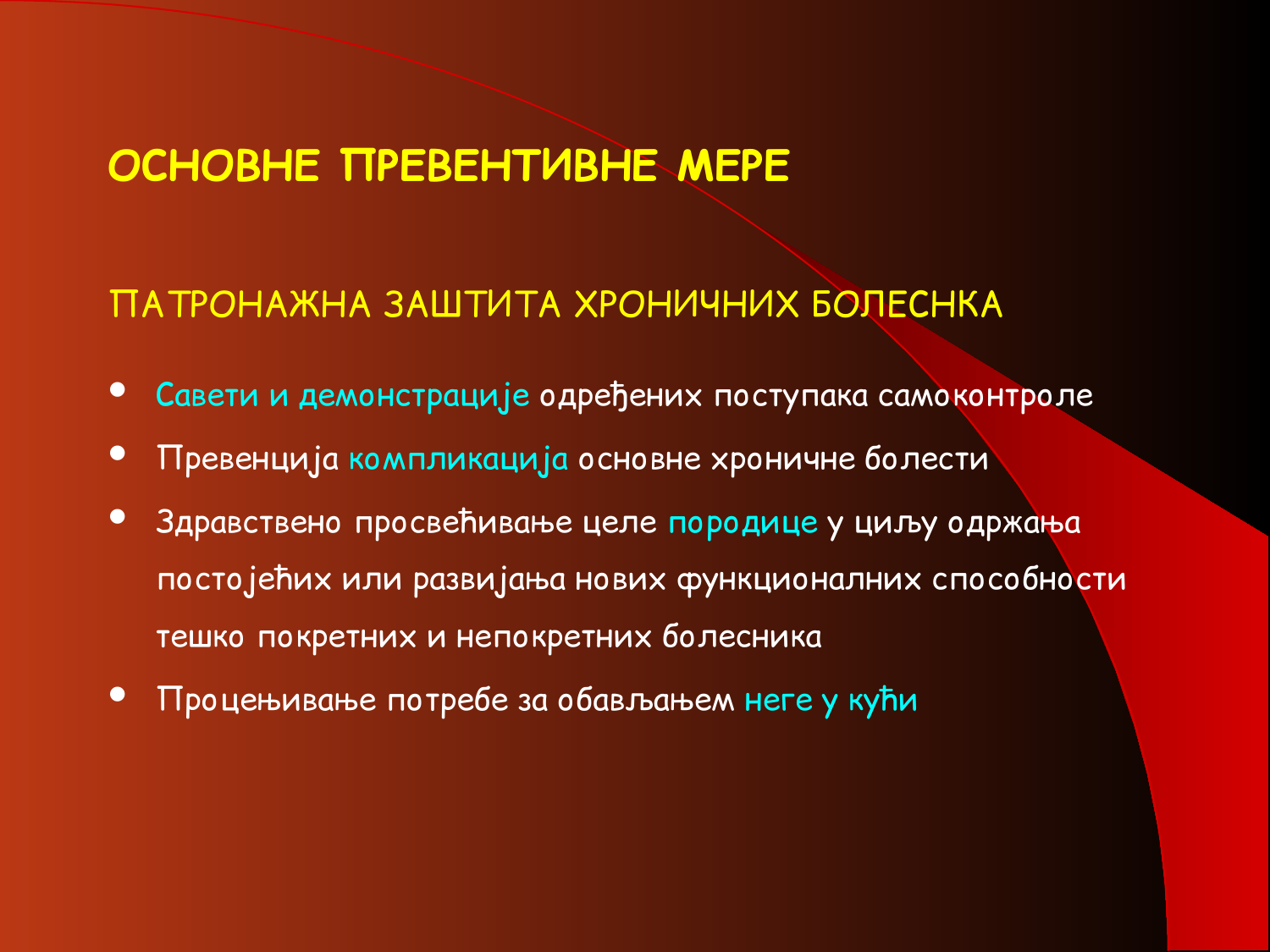

# ОСНОВНЕ ПРЕВЕНТИВНЕ МЕРЕ
ПАТРОНАЖНА ЗАШТИТА ХРОНИЧНИХ БОЛЕСНКА

Савети и демонстрације одређених поступака самоконтроле
Превенција компликација основне хроничне болести
Здравствено просвећивање целе породице у циљу одржања постојећих или развијања нових функционалних способности тешко покретних и непокретних болесника
Процењивање потребе за обављањем неге у кући